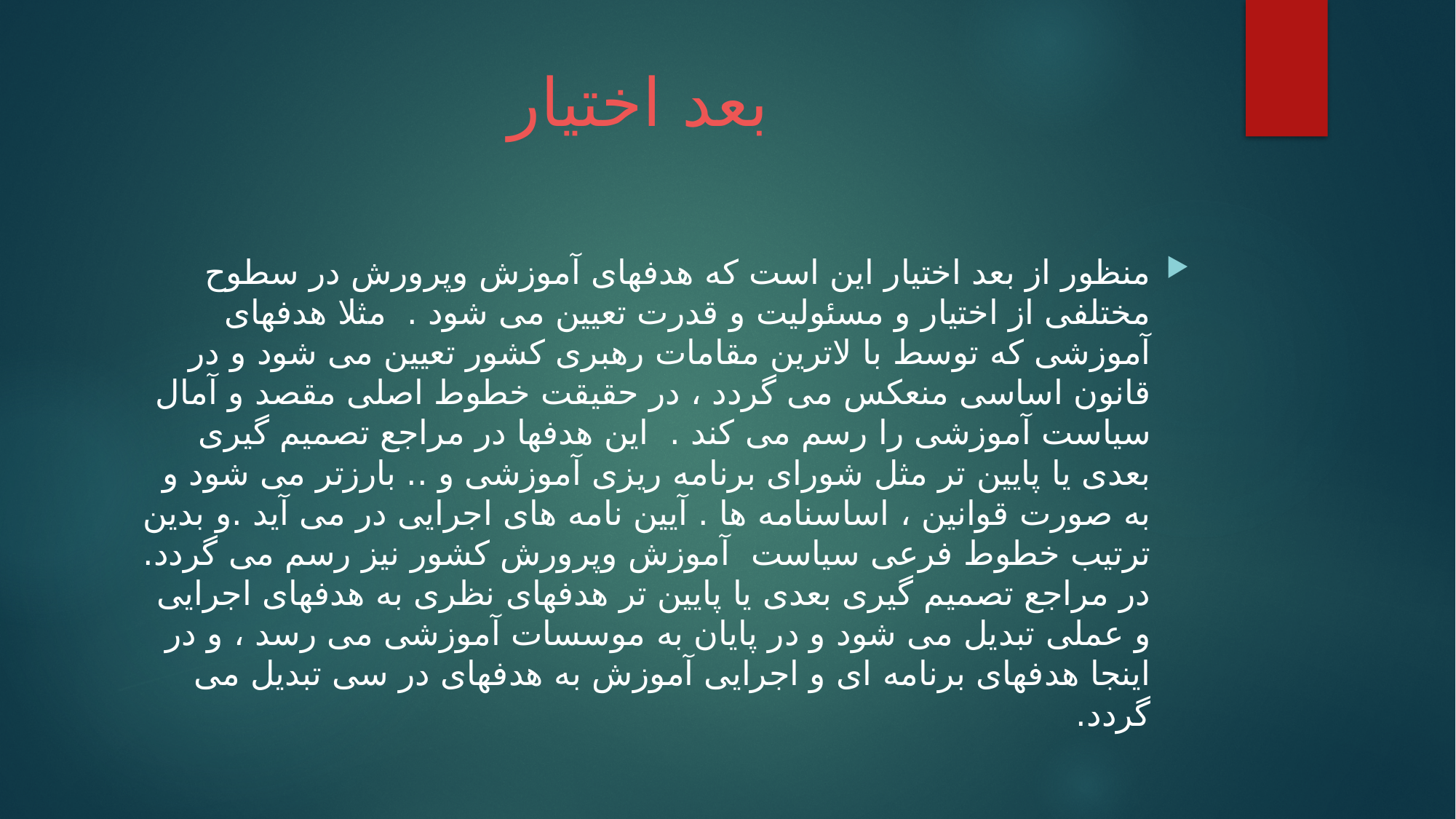

# بعد اختیار
منظور از بعد اختیار این است که هدفهای آموزش وپرورش در سطوح مختلفی از اختیار و مسئولیت و قدرت تعیین می شود .  مثلا هدفهای آموزشی که توسط با لاترین مقامات رهبری کشور تعیین می شود و در قانون اساسی منعکس می گردد ، در حقیقت خطوط اصلی مقصد و آمال سیاست آموزشی را رسم می کند .  این هدفها در مراجع تصمیم گیری بعدی یا پایین تر مثل شورای برنامه ریزی آموزشی و .. بارزتر می شود و به صورت قوانین ، اساسنامه ها . آیین نامه های اجرایی در می آید .و بدین ترتیب خطوط فرعی سیاست  آموزش وپرورش کشور نیز رسم می گردد. در مراجع تصمیم گیری بعدی یا پایین تر هدفهای نظری به هدفهای اجرایی و عملی تبدیل می شود و در پایان به موسسات آموزشی می رسد ، و در اینجا هدفهای برنامه ای و اجرایی آموزش به هدفهای در سی تبدیل می گردد.